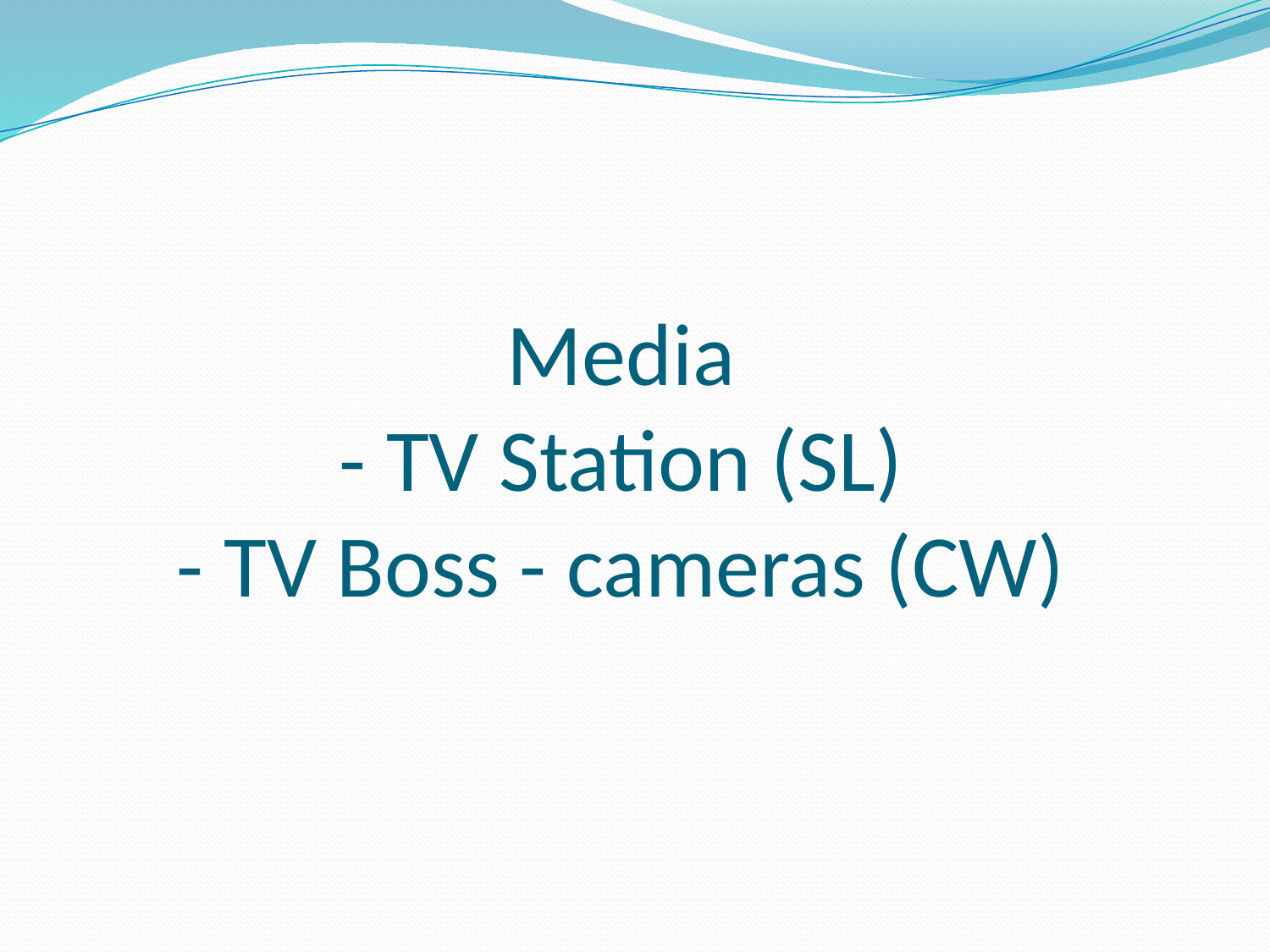

# Media - TV Station (SL) - TV Boss - cameras (CW)